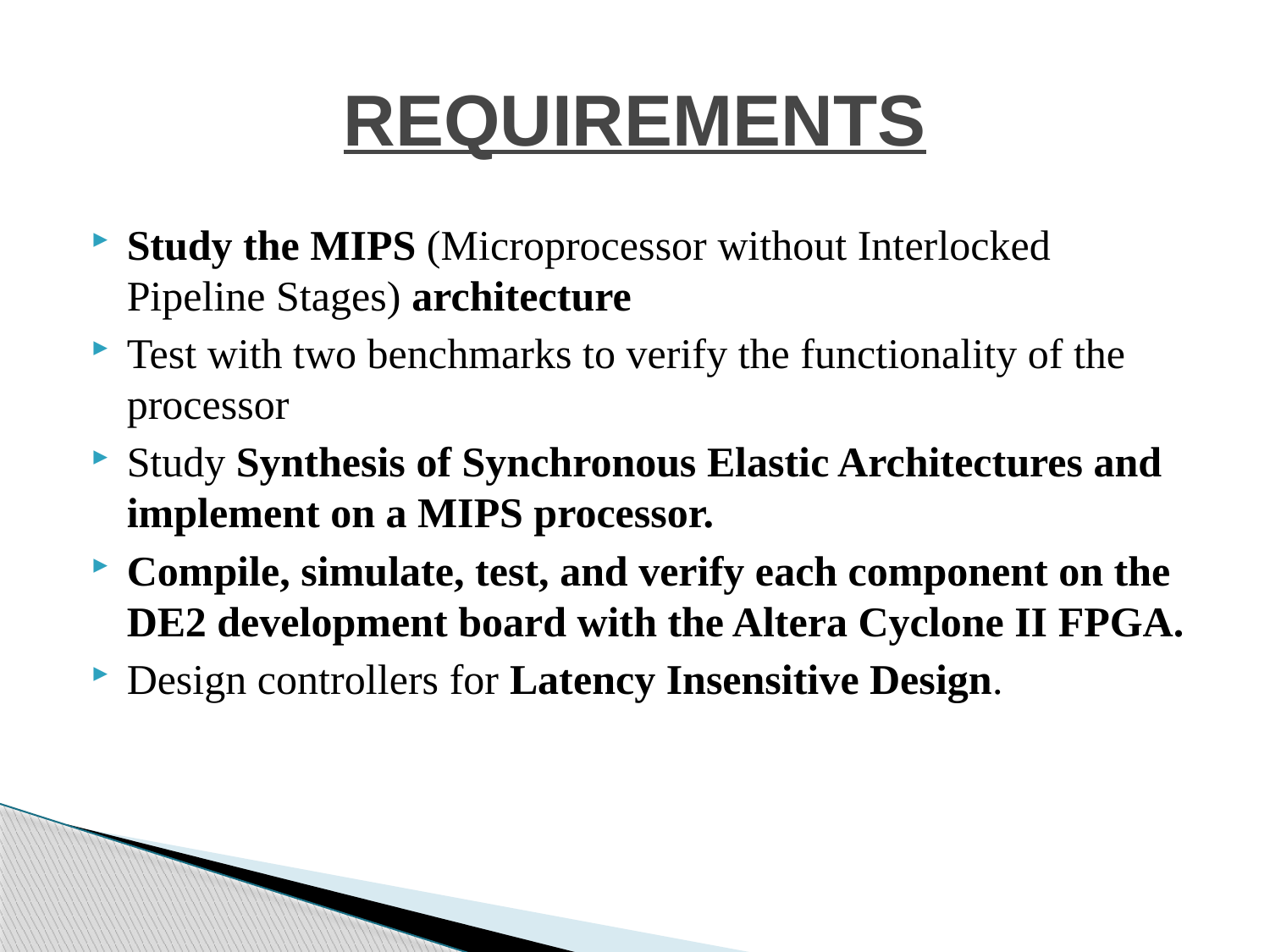

# REQUIREMENTS
Study the MIPS (Microprocessor without Interlocked Pipeline Stages) architecture
Test with two benchmarks to verify the functionality of the processor
Study Synthesis of Synchronous Elastic Architectures and implement on a MIPS processor.
Compile, simulate, test, and verify each component on the DE2 development board with the Altera Cyclone II FPGA.
Design controllers for Latency Insensitive Design.